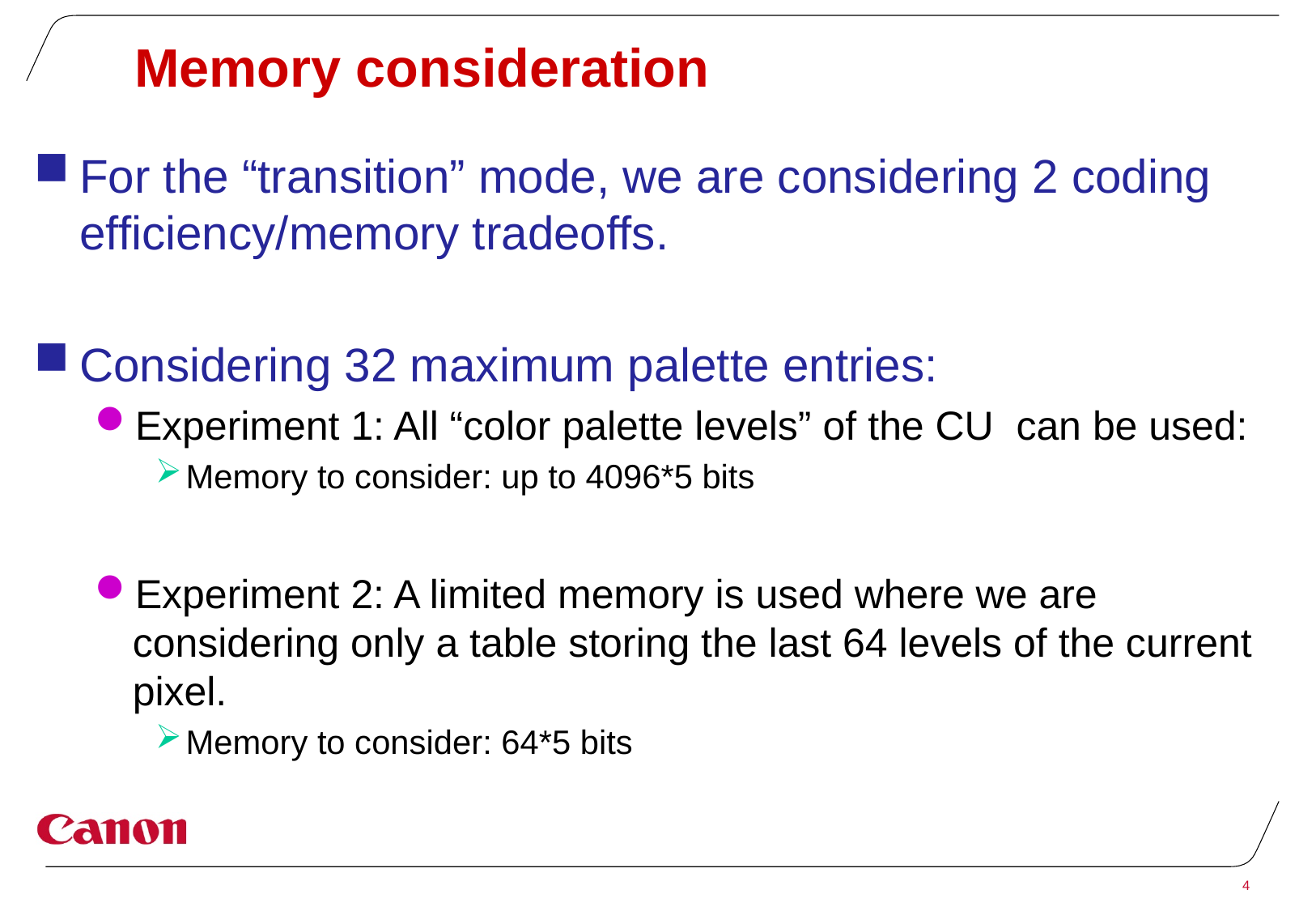

# Memory consideration
For the “transition” mode, we are considering 2 coding efficiency/memory tradeoffs.

Considering 32 maximum palette entries:
Experiment 1: All “color palette levels” of the CU  can be used:
Memory to consider: up to 4096*5 bits

Experiment 2: A limited memory is used where we are considering only a table storing the last 64 levels of the current pixel.
Memory to consider: 64*5 bits

4